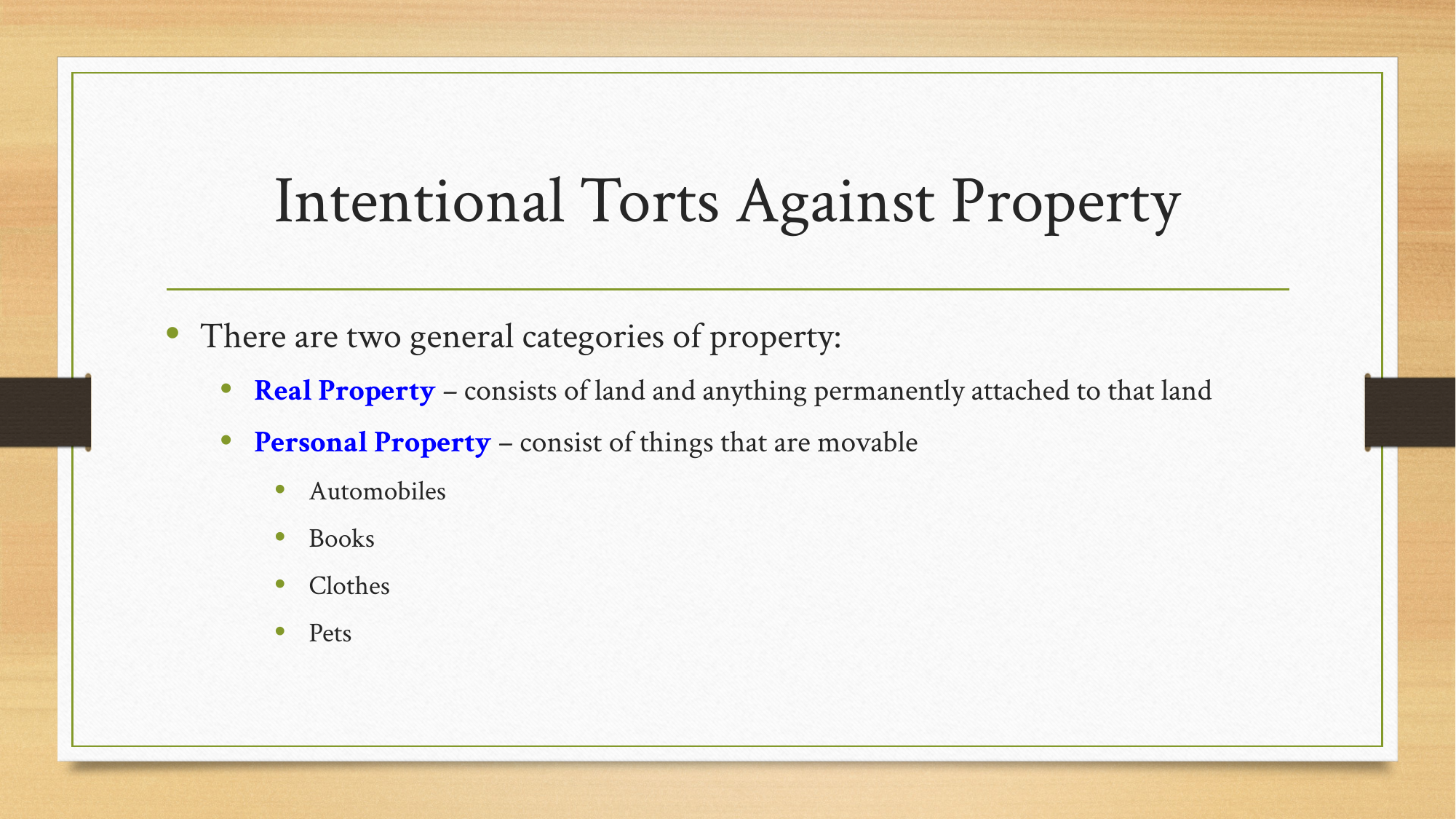

# Intentional Torts Against Property
There are two general categories of property:
Real Property – consists of land and anything permanently attached to that land
Personal Property – consist of things that are movable
Automobiles
Books
Clothes
Pets